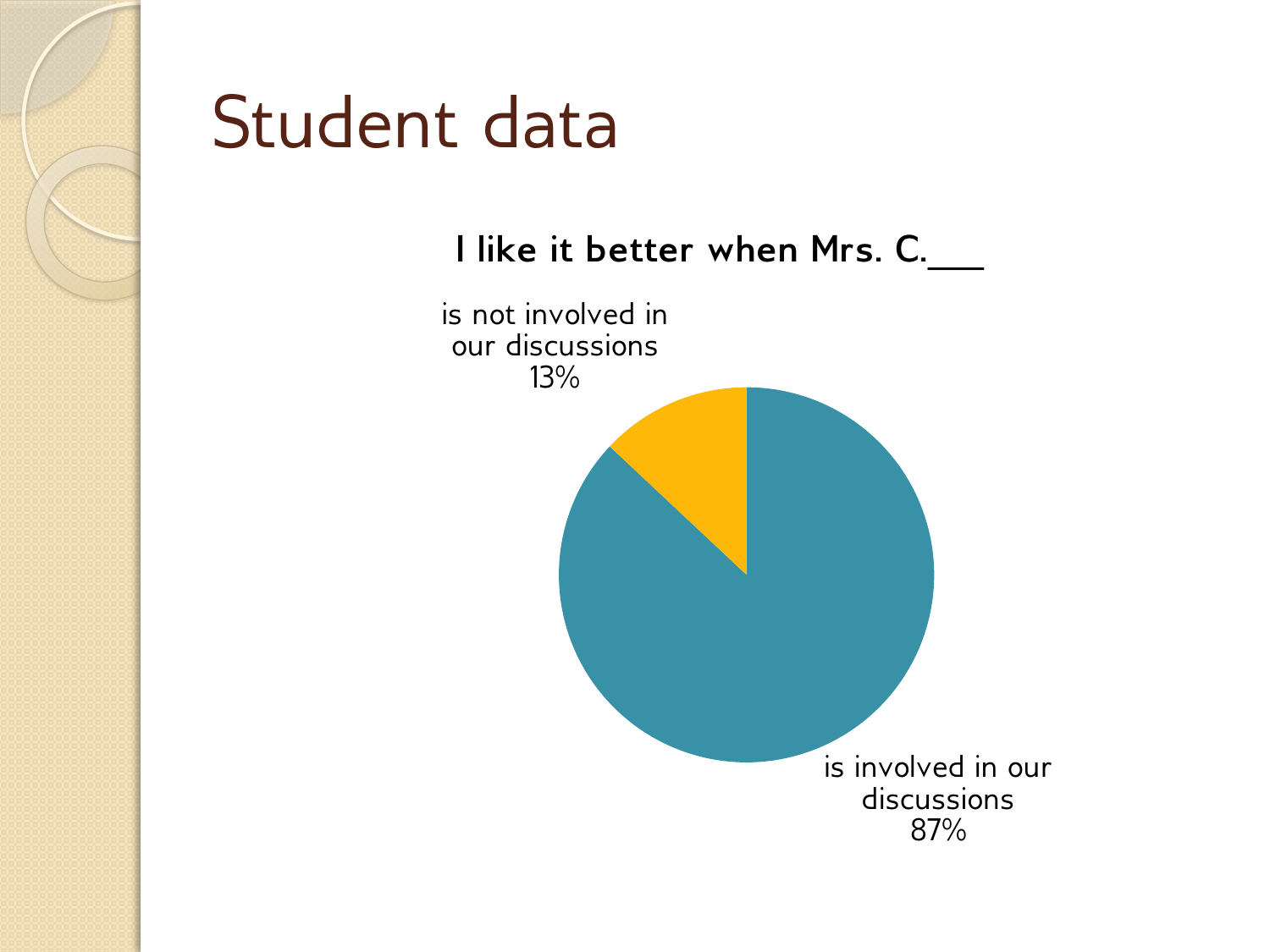

# Student data

### Chart:

| Category | I like it better when Mrs. C.___ |
|---|---|
| is involved in our discussions | 87.0 |
| is not involved in our discussions | 13.0 |